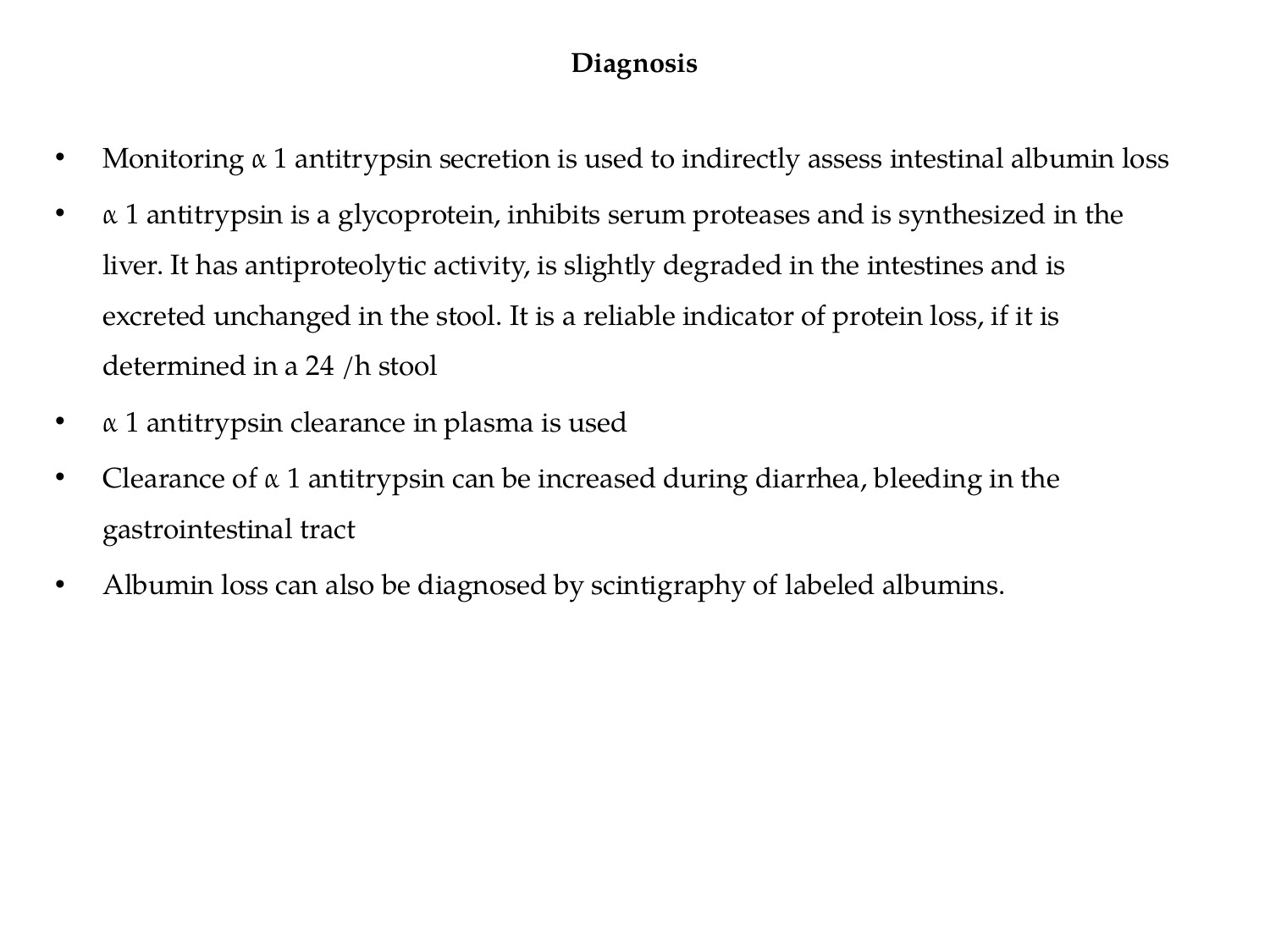

# Diagnosis
Monitoring α 1 antitrypsin secretion is used to indirectly assess intestinal albumin loss
α 1 antitrypsin is a glycoprotein, inhibits serum proteases and is synthesized in the liver. It has antiproteolytic activity, is slightly degraded in the intestines and is excreted unchanged in the stool. It is a reliable indicator of protein loss, if it is determined in a 24 /h stool
α 1 antitrypsin clearance in plasma is used
Clearance of α 1 antitrypsin can be increased during diarrhea, bleeding in the gastrointestinal tract
Albumin loss can also be diagnosed by scintigraphy of labeled albumins.